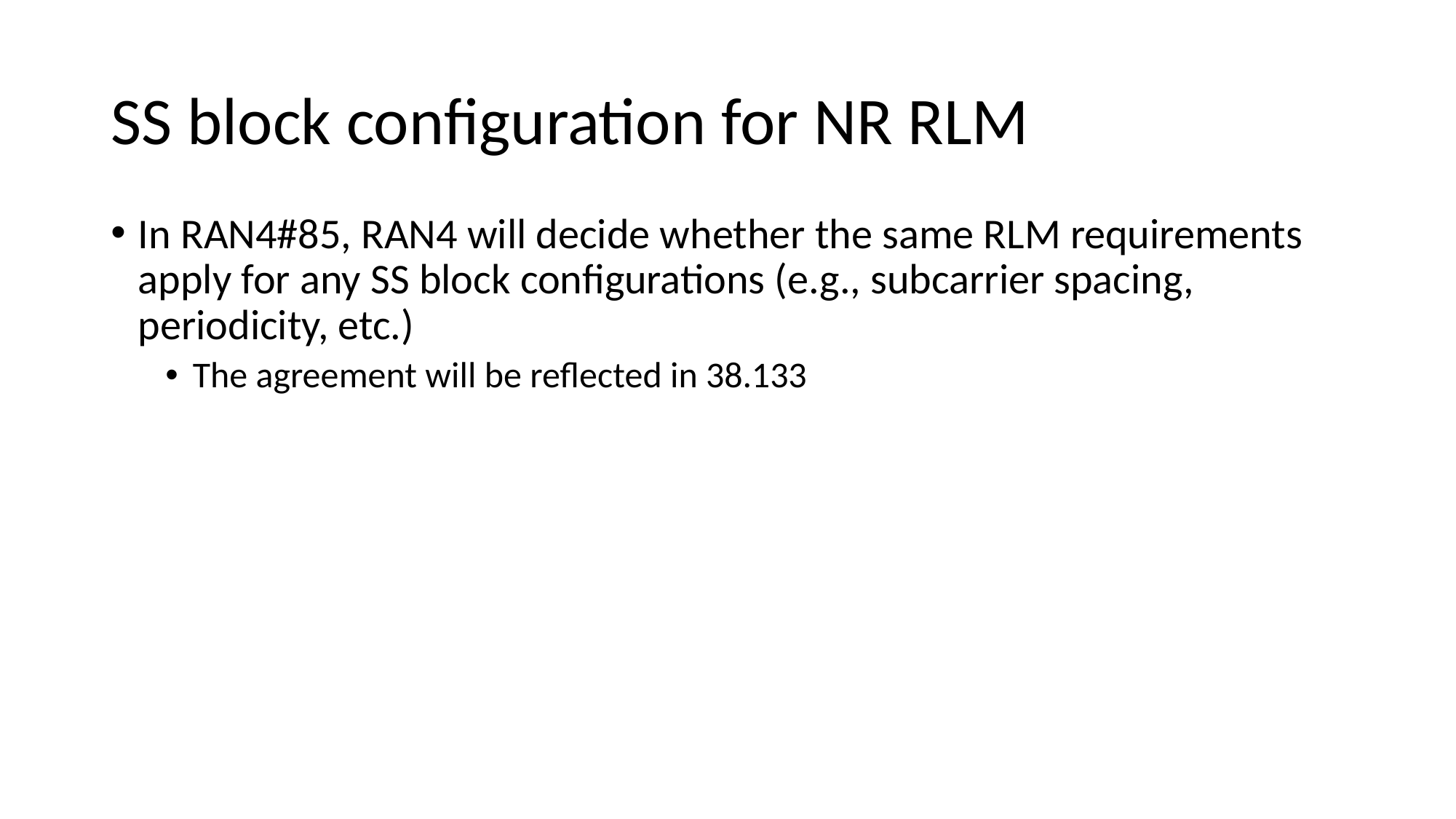

# SS block configuration for NR RLM
In RAN4#85, RAN4 will decide whether the same RLM requirements apply for any SS block configurations (e.g., subcarrier spacing, periodicity, etc.)
The agreement will be reflected in 38.133